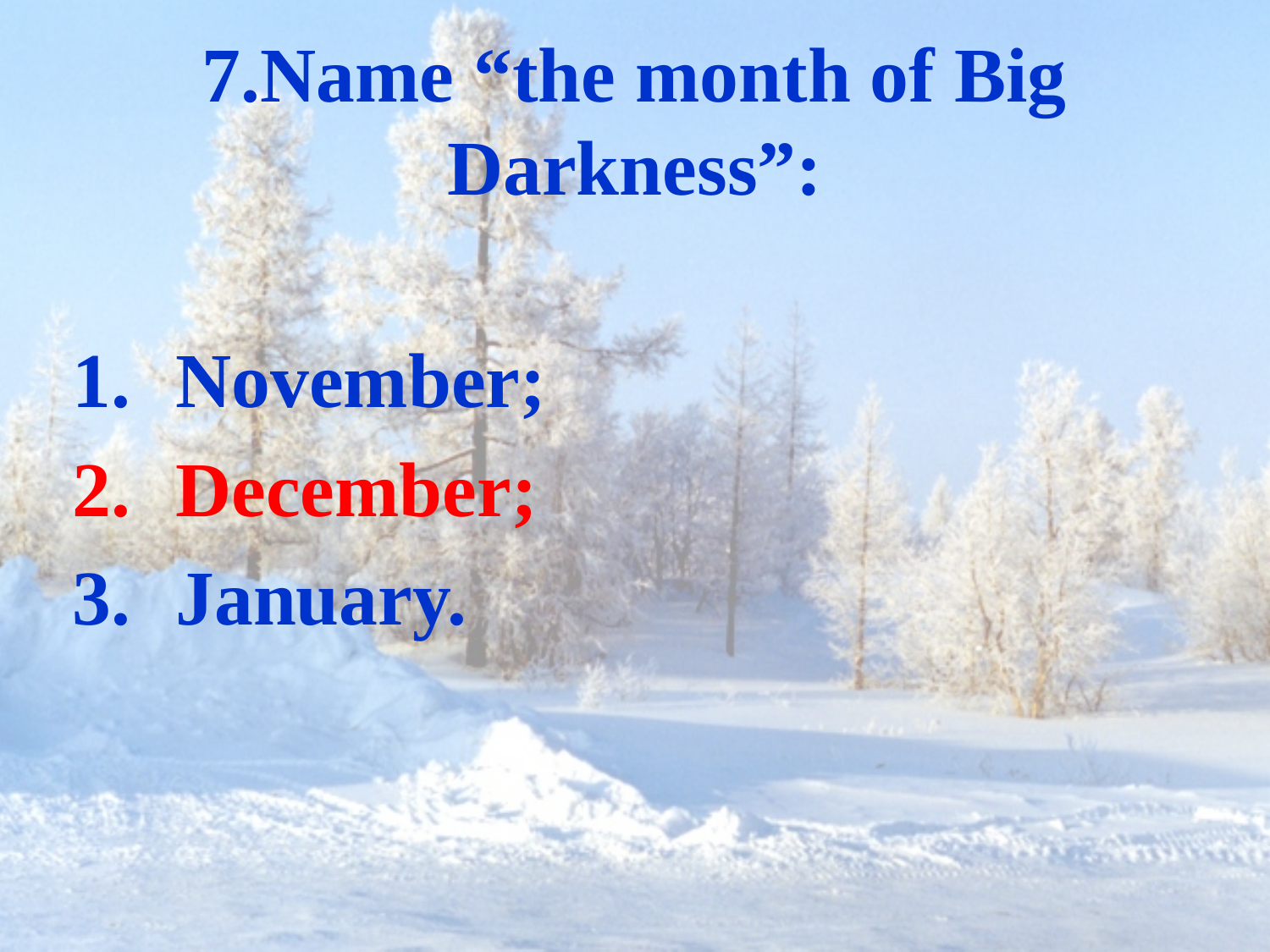

# 7.Name “the month of Big Darkness”:
November;
December;
January.